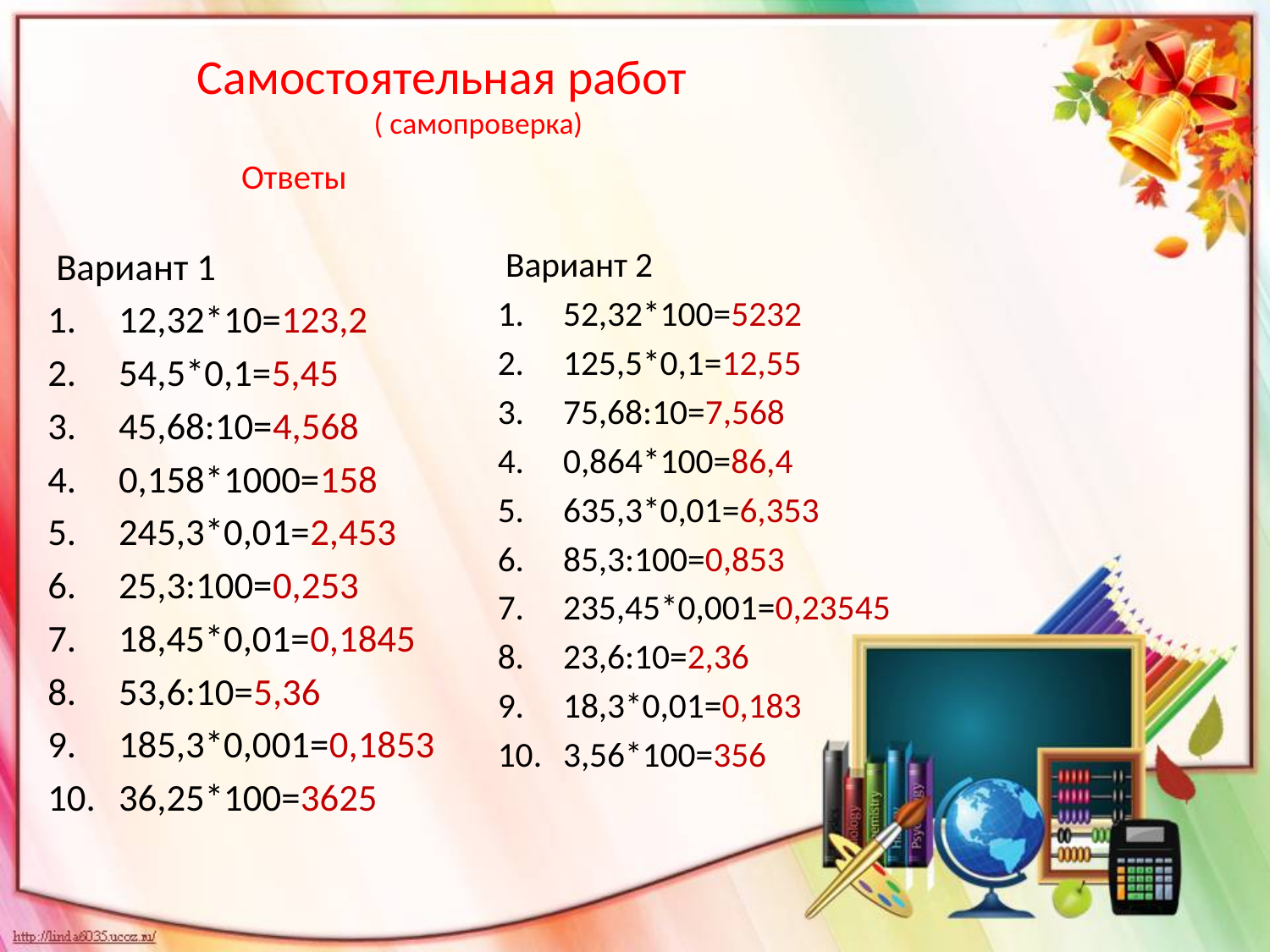

# Самостоятельная работ ( самопроверка) Ответы
 Вариант 1
12,32*10=123,2
54,5*0,1=5,45
45,68:10=4,568
0,158*1000=158
245,3*0,01=2,453
25,3:100=0,253
18,45*0,01=0,1845
53,6:10=5,36
185,3*0,001=0,1853
36,25*100=3625
 Вариант 2
52,32*100=5232
125,5*0,1=12,55
75,68:10=7,568
0,864*100=86,4
635,3*0,01=6,353
85,3:100=0,853
235,45*0,001=0,23545
23,6:10=2,36
18,3*0,01=0,183
3,56*100=356